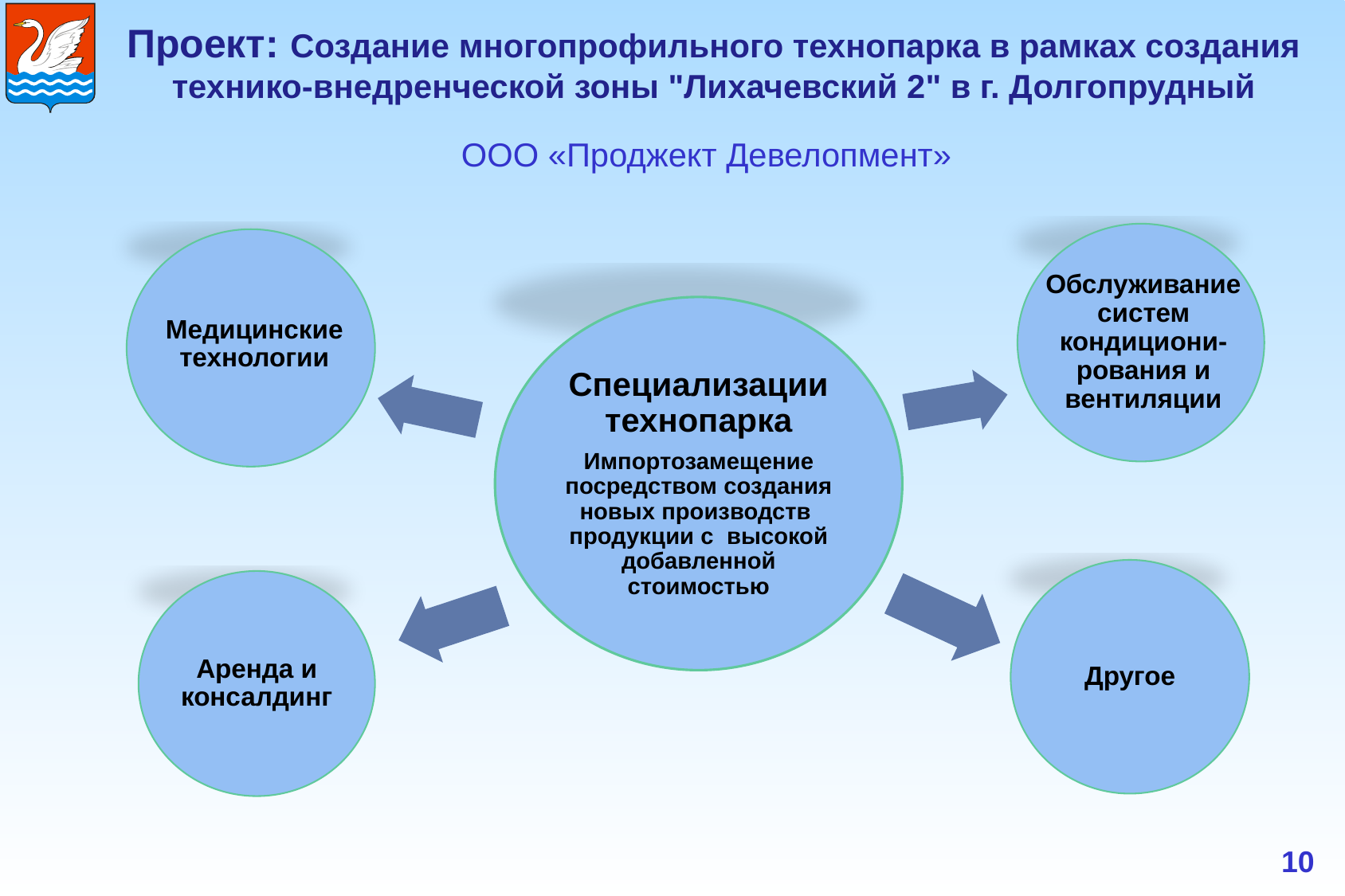

Проект: Создание многопрофильного технопарка в рамках создания технико-внедренческой зоны "Лихачевский 2" в г. Долгопрудный
ООО «Проджект Девелопмент»

Обслуживание систем кондициони-рования и вентиляции

Медицинские технологии

Специализации технопарка
Импортозамещение посредством создания новых производств  продукции с  высокой добавленной стоимостью

Другое

Аренда и консалдинг

10